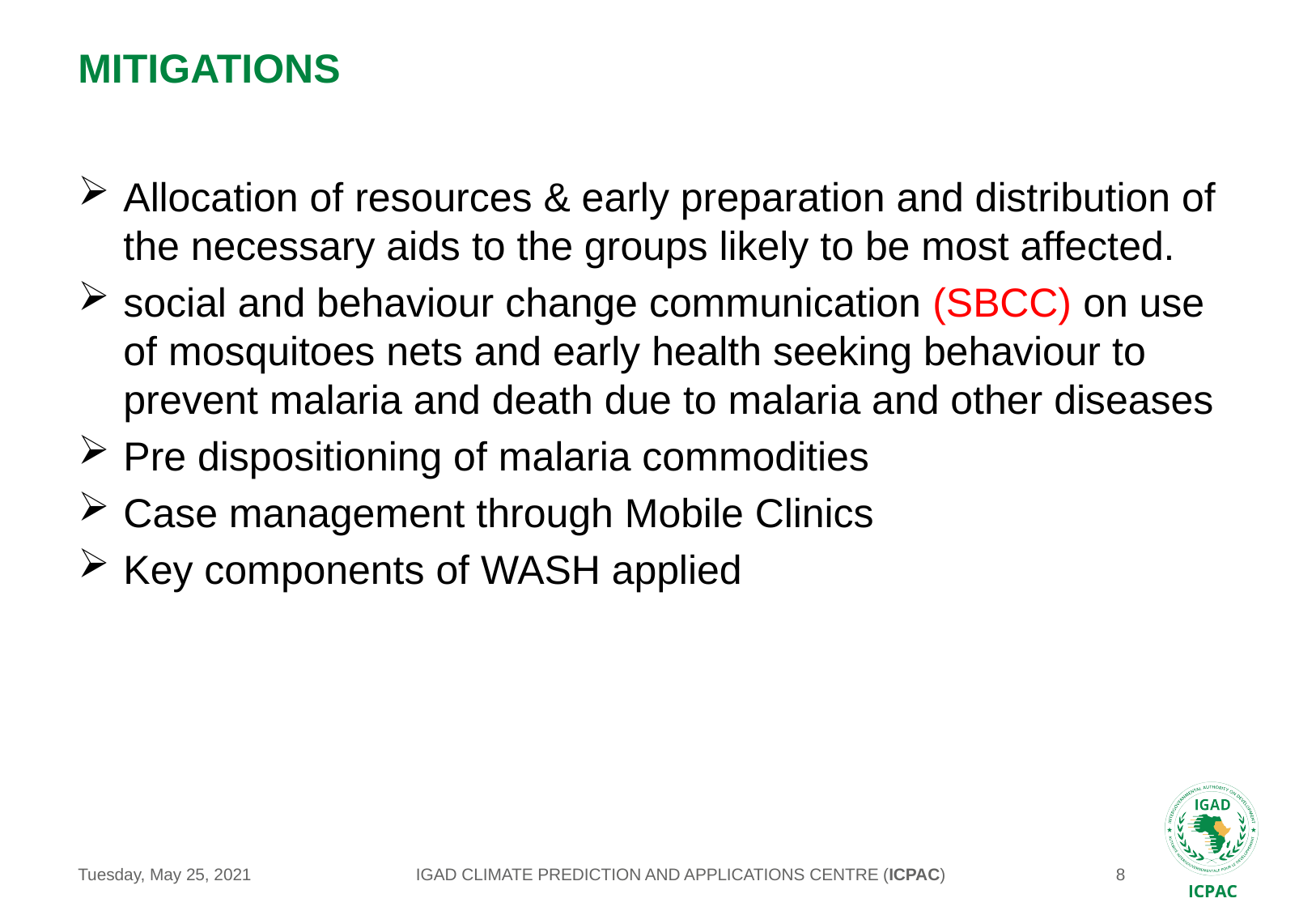

# MITIGATIONS
Allocation of resources & early preparation and distribution of the necessary aids to the groups likely to be most affected.
social and behaviour change communication (SBCC) on use of mosquitoes nets and early health seeking behaviour to prevent malaria and death due to malaria and other diseases
Pre dispositioning of malaria commodities
Case management through Mobile Clinics
Key components of WASH applied

IGAD CLIMATE PREDICTION AND APPLICATIONS CENTRE (ICPAC)
Tuesday, May 25, 2021
8